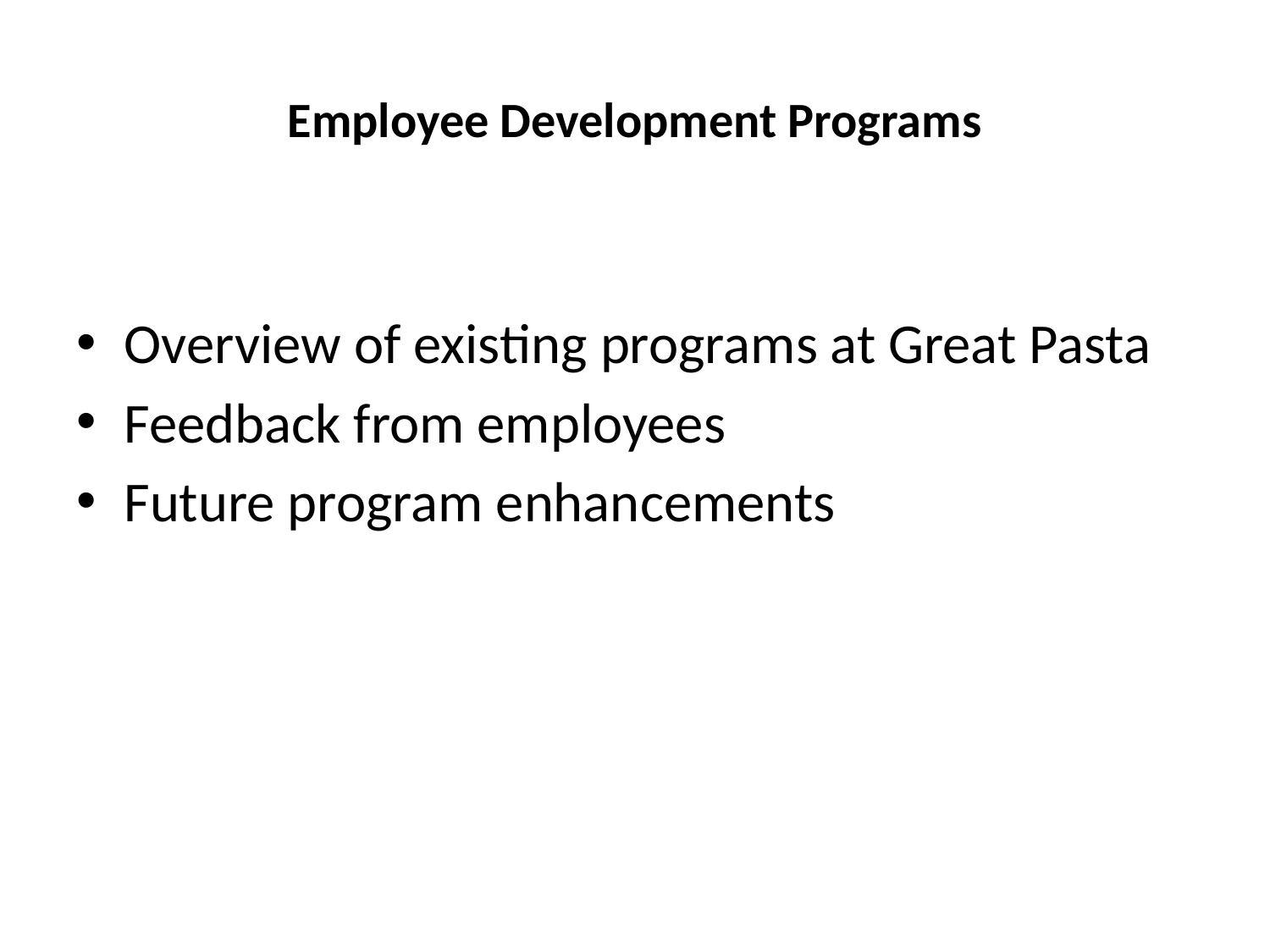

# Employee Development Programs

Overview of existing programs at Great Pasta
Feedback from employees
Future program enhancements